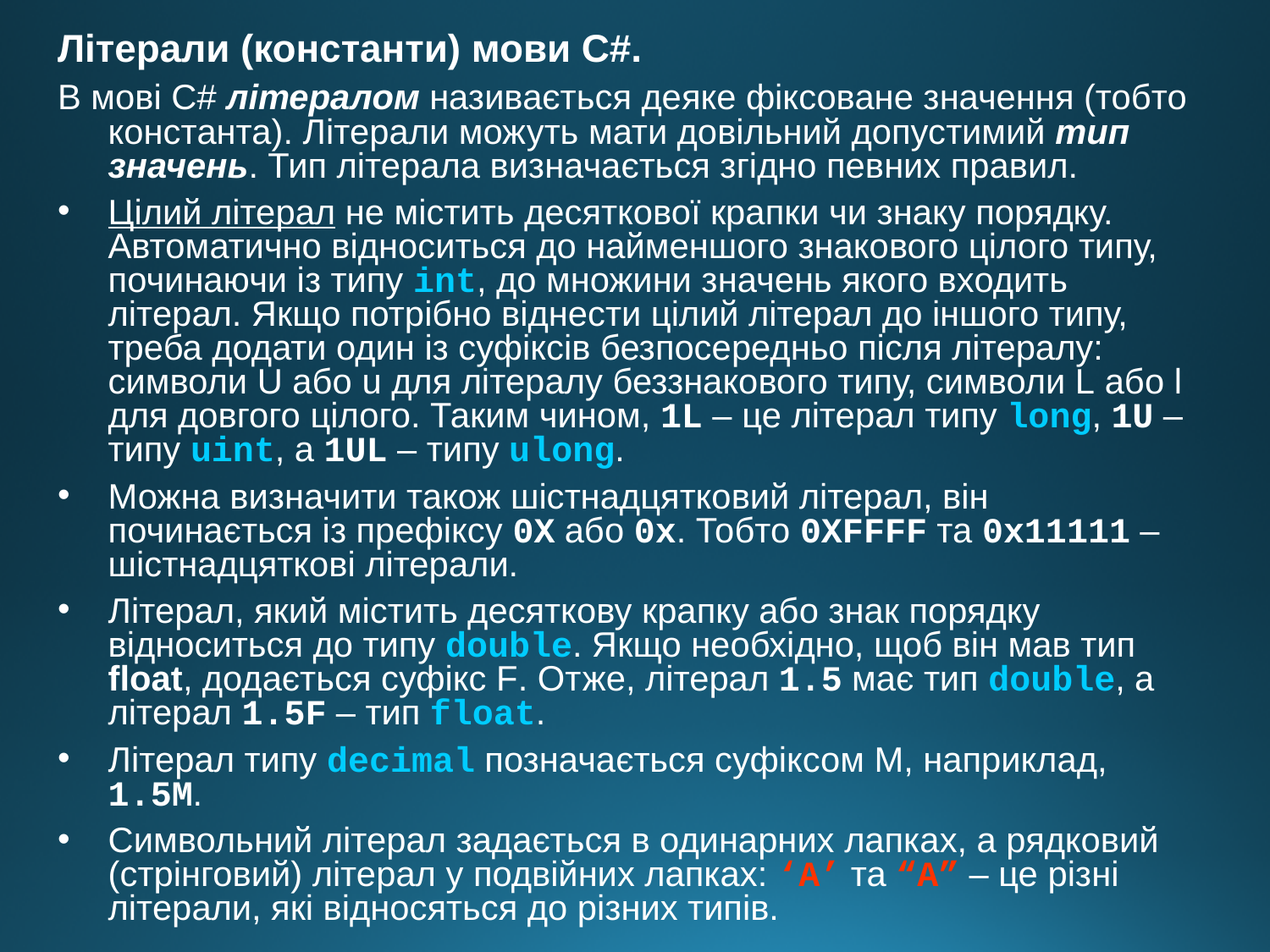

Літерали (константи) мови С#.
В мові С# літералом називається деяке фіксоване значення (тобто константа). Літерали можуть мати довільний допустимий тип значень. Тип літерала визначається згідно певних правил.
Цілий літерал не містить десяткової крапки чи знаку порядку. Автоматично відноситься до найменшого знакового цілого типу, починаючи із типу int, до множини значень якого входить літерал. Якщо потрібно віднести цілий літерал до іншого типу, треба додати один із суфіксів безпосередньо після літералу: символи U або u для літералу беззнакового типу, символи L або l для довгого цілого. Таким чином, 1L – це літерал типу long, 1U – типу uint, а 1UL – типу ulong.
Можна визначити також шістнадцятковий літерал, він починається із префіксу 0X або 0x. Тобто 0XFFFF та 0x11111 – шістнадцяткові літерали.
Літерал, який містить десяткову крапку або знак порядку відноситься до типу double. Якщо необхідно, щоб він мав тип float, додається суфікс F. Отже, літерал 1.5 має тип double, а літерал 1.5F – тип float.
Літерал типу decimal позначається суфіксом М, наприклад, 1.5М.
Символьний літерал задається в одинарних лапках, а рядковий (стрінговий) літерал у подвійних лапках: ‘A’ та “A” – це різні літерали, які відносяться до різних типів.